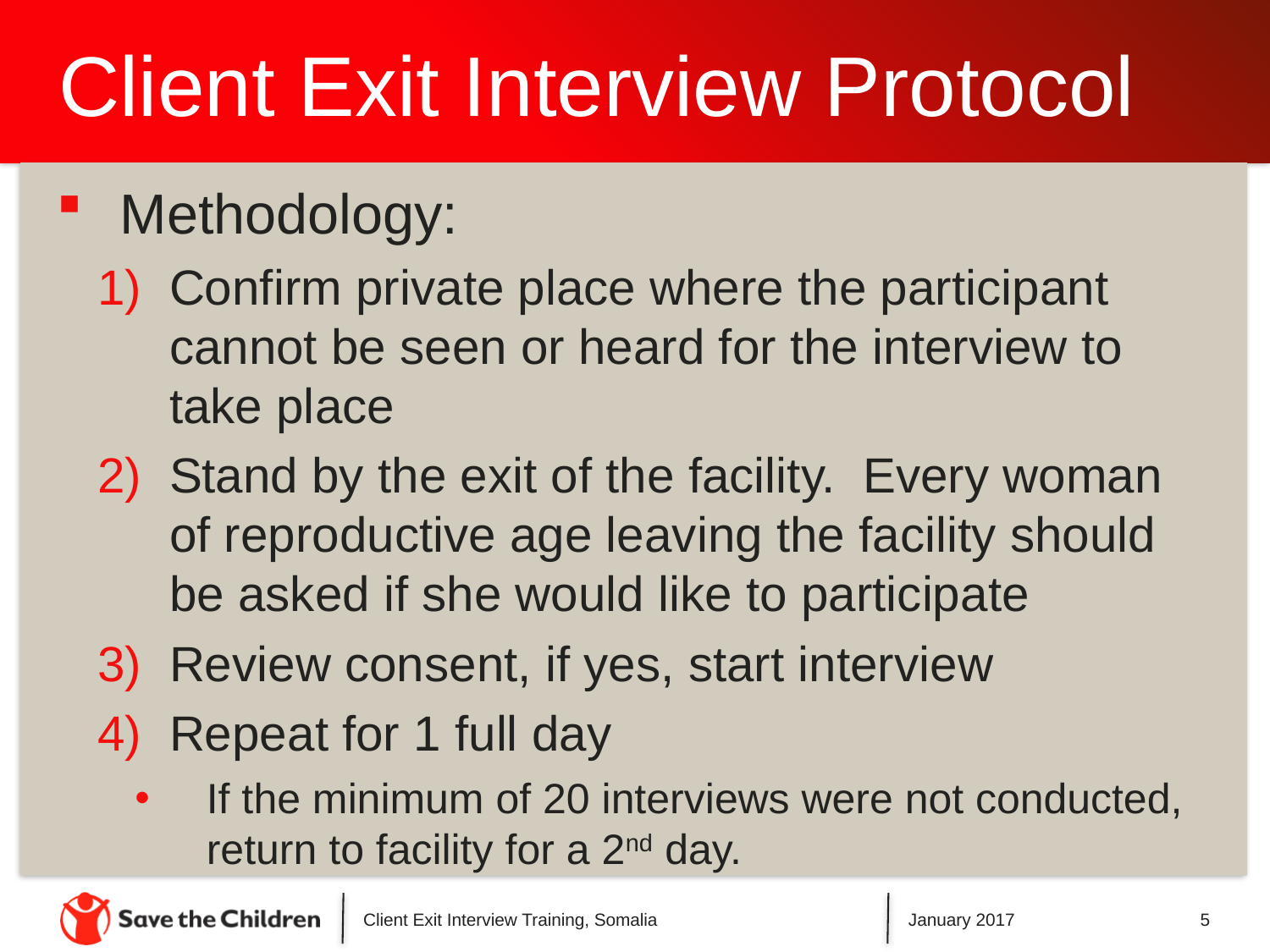

# Client Exit Interview Protocol
Methodology:
Confirm private place where the participant cannot be seen or heard for the interview to take place
Stand by the exit of the facility.  Every woman of reproductive age leaving the facility should be asked if she would like to participate
Review consent, if yes, start interview
Repeat for 1 full day
If the minimum of 20 interviews were not conducted, return to facility for a 2nd day.
Client Exit Interview Training, Somalia
January 2017
5